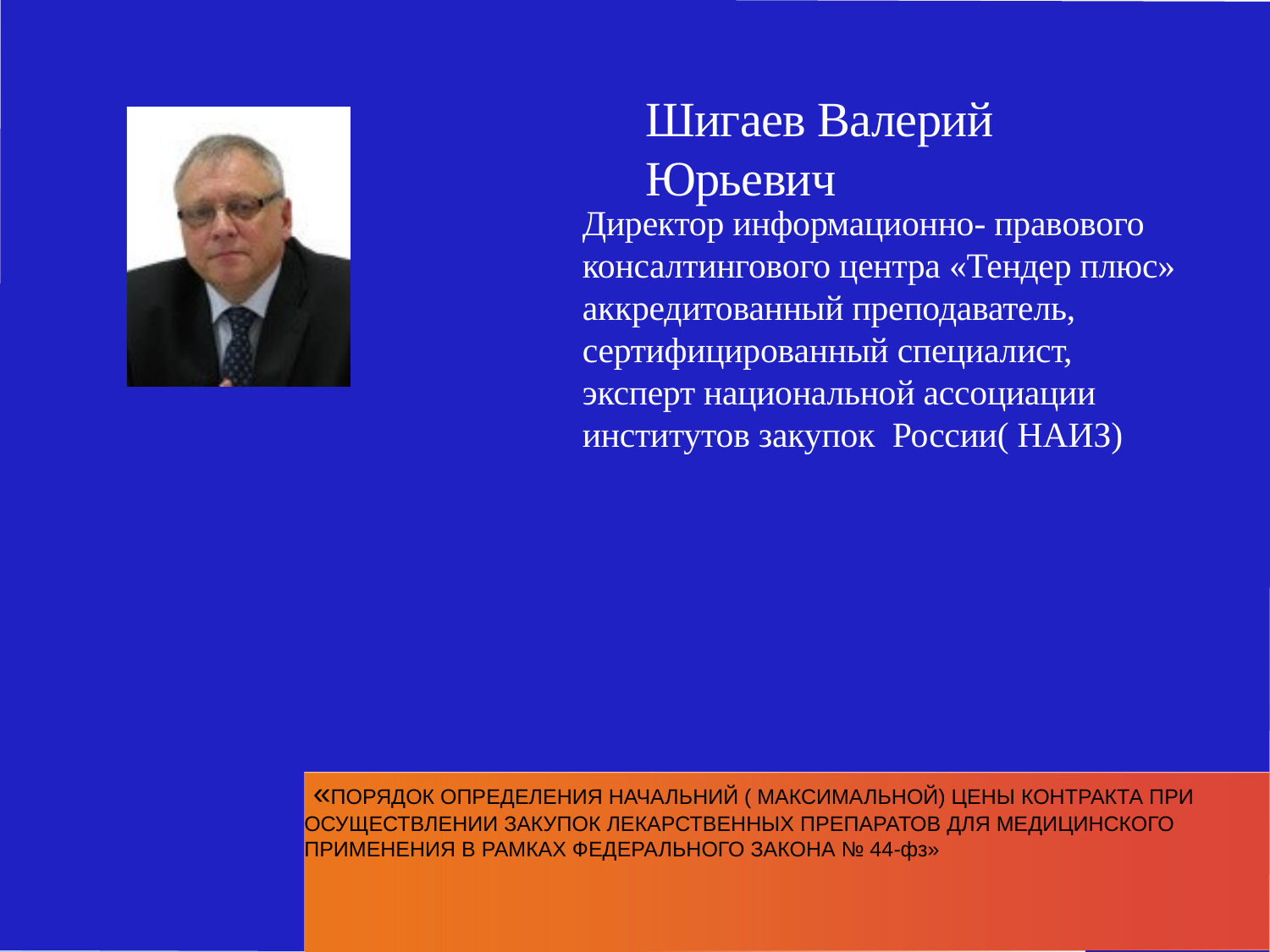

# Шигаев Валерий Юрьевич

Директор информационно- правового консалтингового центра «Тендер плюс»
аккредитованный преподаватель, сертифицированный специалист,  эксперт национальной ассоциации институтов закупок  России( НАИЗ)

 «ПОРЯДОК ОПРЕДЕЛЕНИЯ НАЧАЛЬНИЙ ( МАКСИМАЛЬНОЙ) ЦЕНЫ КОНТРАКТА ПРИ ОСУЩЕСТВЛЕНИИ ЗАКУПОК ЛЕКАРСТВЕННЫХ ПРЕПАРАТОВ ДЛЯ МЕДИЦИНСКОГО ПРИМЕНЕНИЯ В РАМКАХ ФЕДЕРАЛЬНОГО ЗАКОНА № 44-фз»